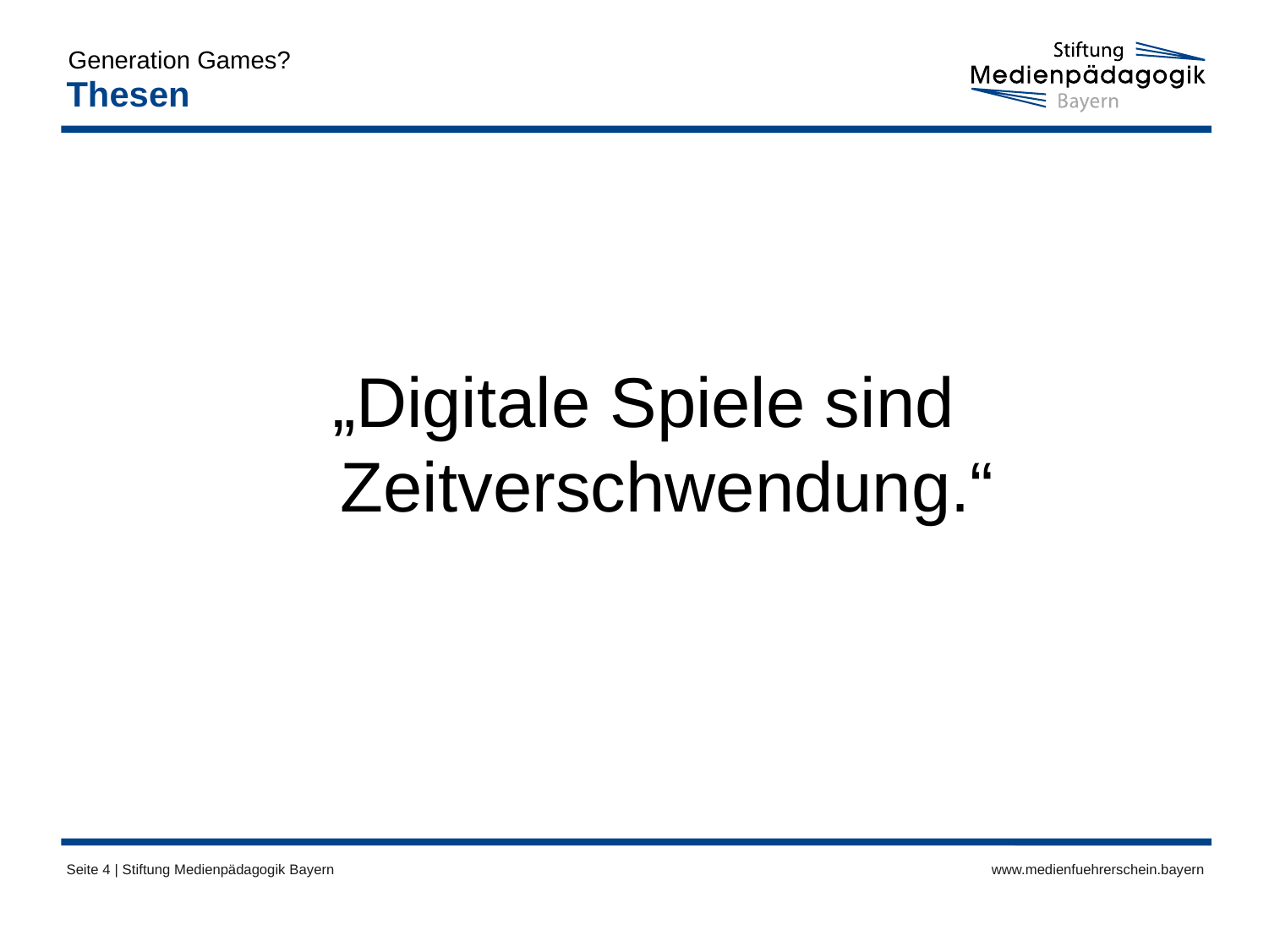

Generation Games?
# Thesen
„Digitale Spiele sind Zeitverschwendung.“